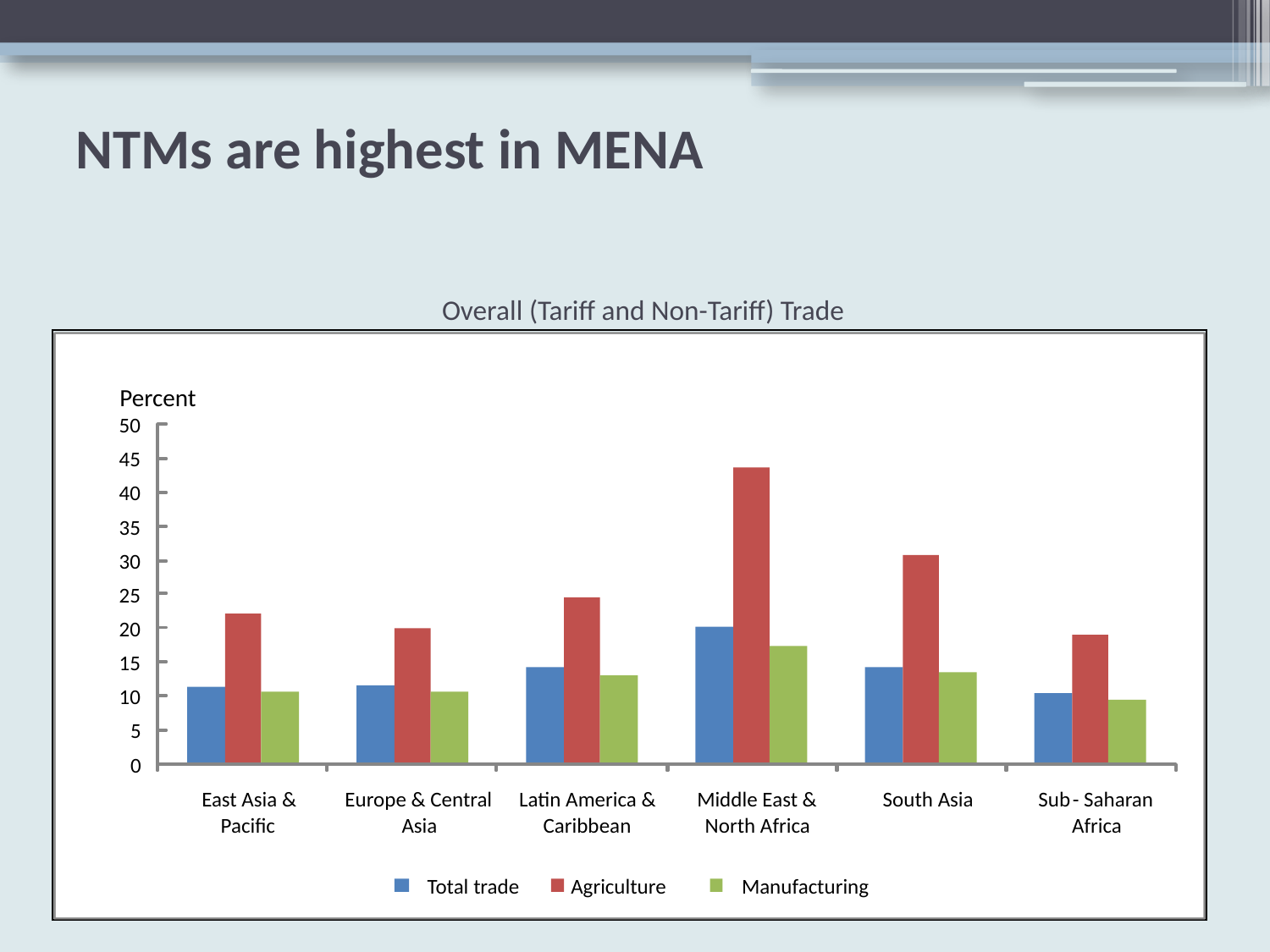

NTMs are highest in MENA
Overall (Tariff and Non-Tariff) Trade Restrictiveness Index

Percent
50

45

40
35
30
25
20

15
10
5
0

East Asia &
Europe & Central
Latin America &
Middle East &
South Asia
Sub
-
Saharan
Pacific
Asia
Caribbean
North Africa
Africa
Total trade
Agriculture
Manufacturing